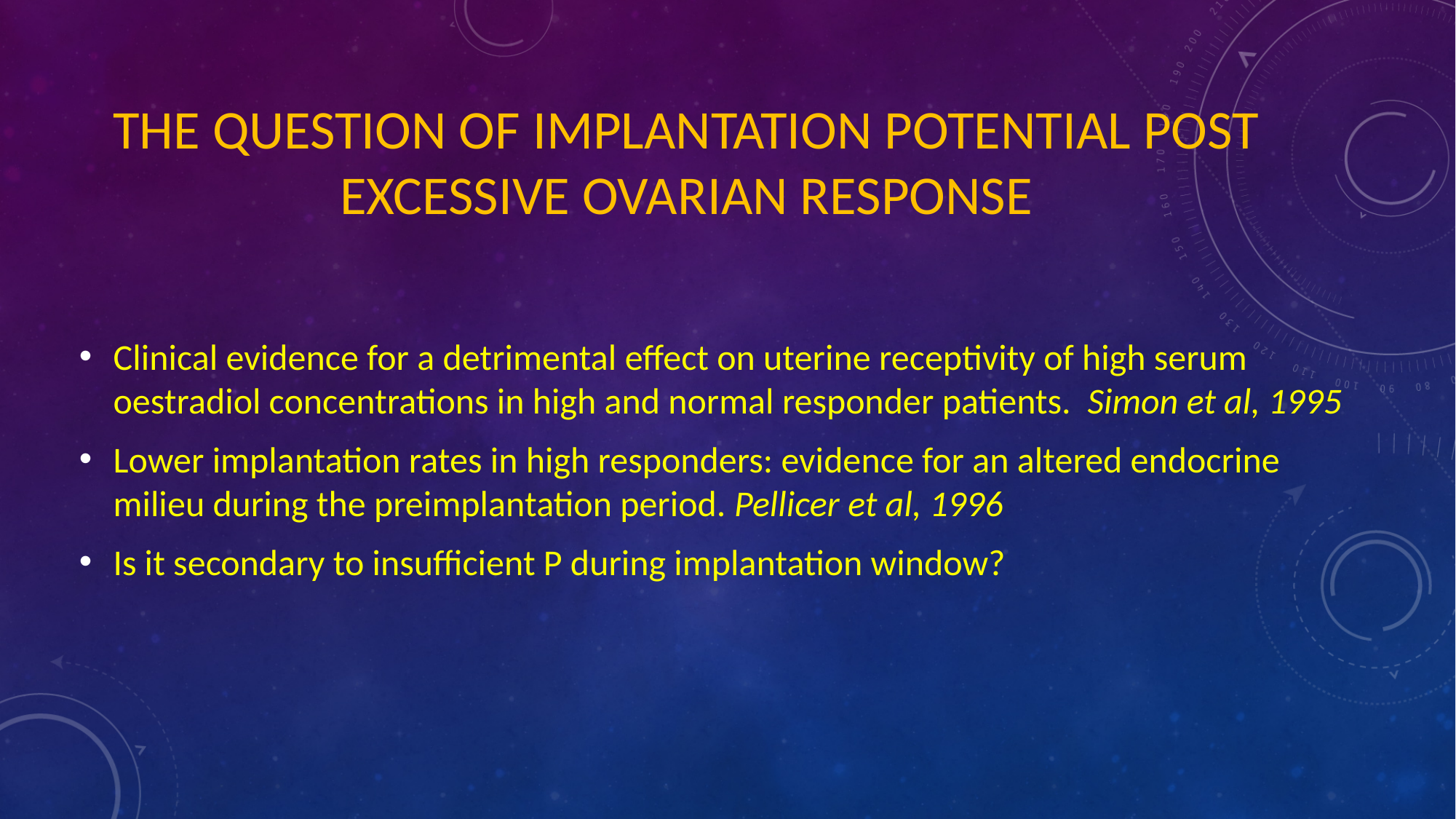

# The question of implantation potential post excessive ovarian response
Clinical evidence for a detrimental effect on uterine receptivity of high serum oestradiol concentrations in high and normal responder patients.  Simon et al, 1995
Lower implantation rates in high responders: evidence for an altered endocrine milieu during the preimplantation period. Pellicer et al, 1996
Is it secondary to insufficient P during implantation window?